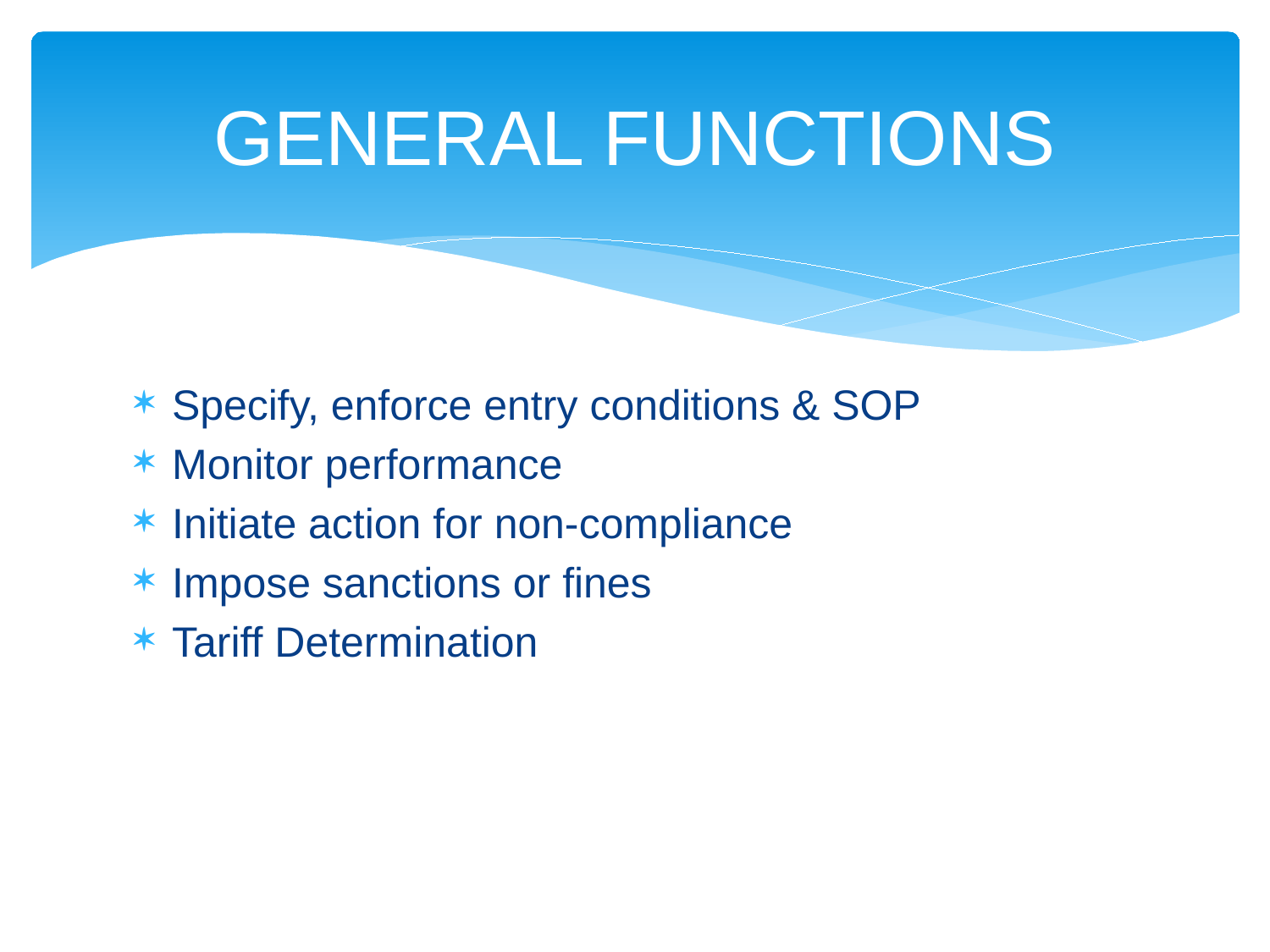

# GENERAL FUNCTIONS
Specify, enforce entry conditions & SOP
Monitor performance
Initiate action for non-compliance
Impose sanctions or fines
Tariff Determination